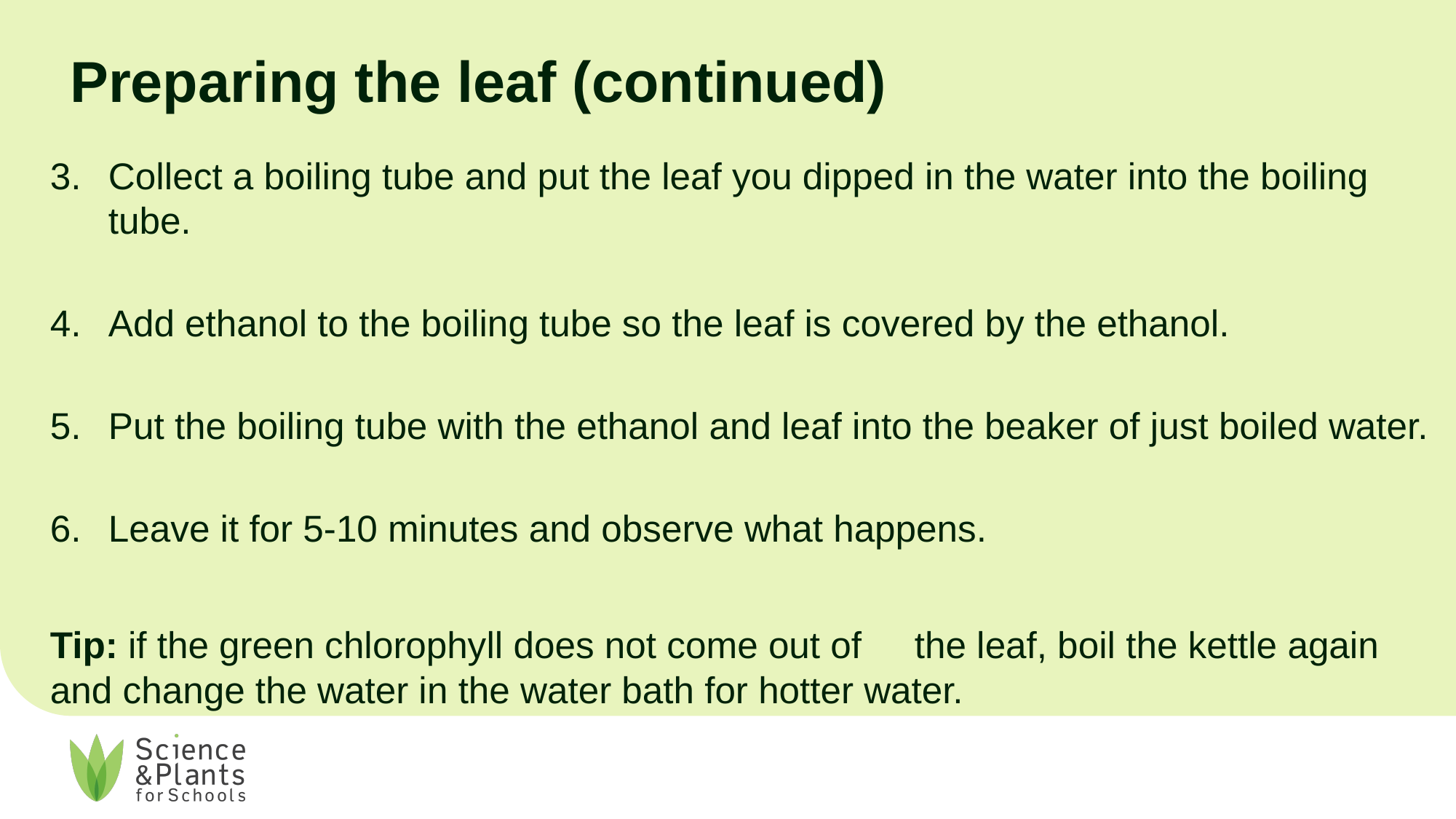

# Preparing the leaf (continued)
Collect a boiling tube and put the leaf you dipped in the water into the boiling tube.
Add ethanol to the boiling tube so the leaf is covered by the ethanol.
Put the boiling tube with the ethanol and leaf into the beaker of just boiled water.
Leave it for 5-10 minutes and observe what happens.

Tip: if the green chlorophyll does not come out of	the leaf, boil the kettle again and change the water in the water bath for hotter water.